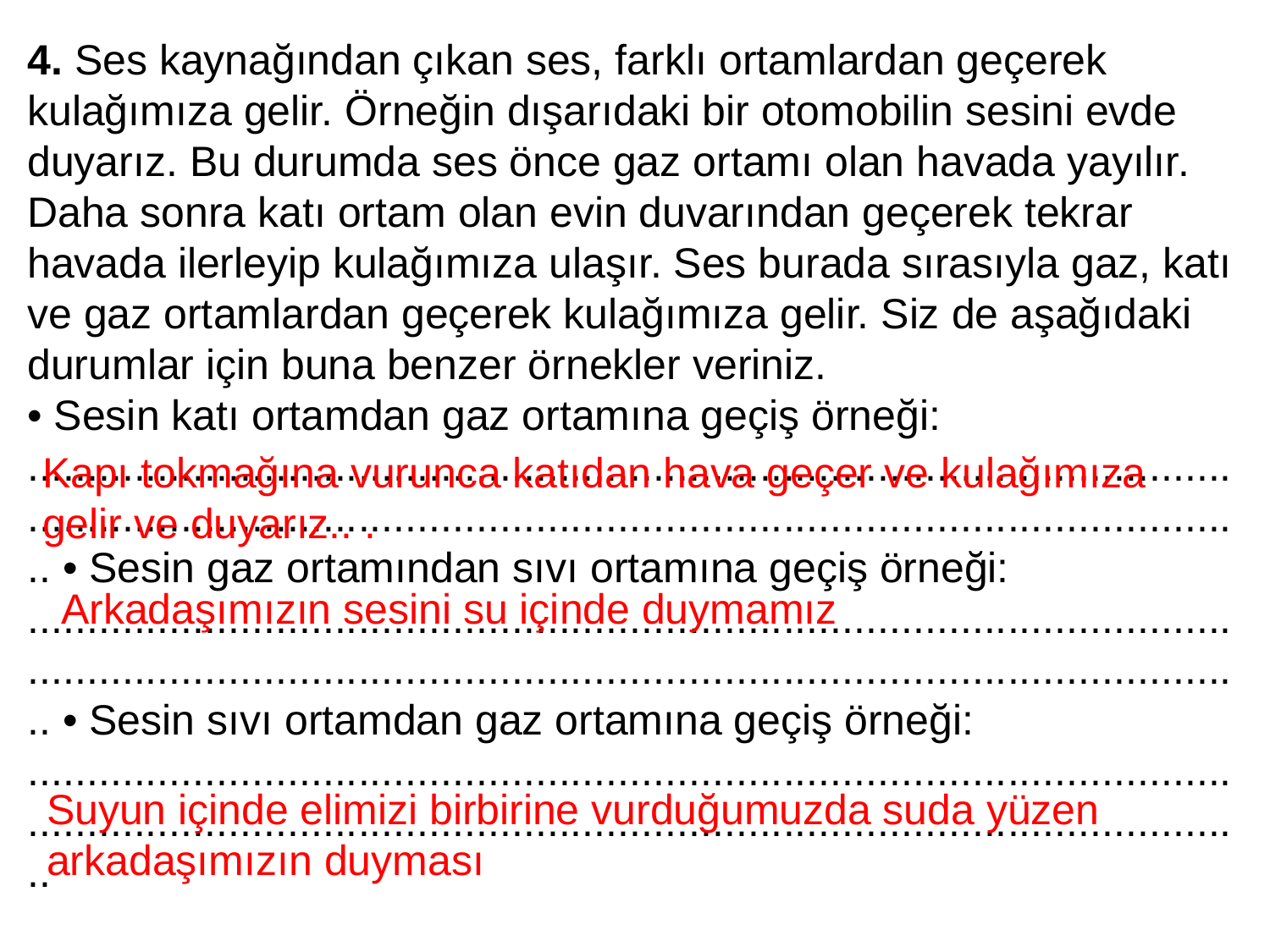

4. Ses kaynağından çıkan ses, farklı ortamlardan geçerek kulağımıza gelir. Örneğin dışarıdaki bir otomobilin sesini evde duyarız. Bu durumda ses önce gaz ortamı olan havada yayılır. Daha sonra katı ortam olan evin duvarından geçerek tekrar havada ilerleyip kulağımıza ulaşır. Ses burada sırasıyla gaz, katı ve gaz ortamlardan geçerek kulağımıza gelir. Siz de aşağıdaki durumlar için buna benzer örnekler veriniz.
• Sesin katı ortamdan gaz ortamına geçiş örneği:
.............................................................................................................................................................................................................. • Sesin gaz ortamından sıvı ortamına geçiş örneği:
.............................................................................................................................................................................................................. • Sesin sıvı ortamdan gaz ortamına geçiş örneği:
..............................................................................................................................................................................................................
Kapı tokmağına vurunca katıdan hava geçer ve kulağımıza gelir ve duyarız.. .
Arkadaşımızın sesini su içinde duymamız
Suyun içinde elimizi birbirine vurduğumuzda suda yüzen arkadaşımızın duyması